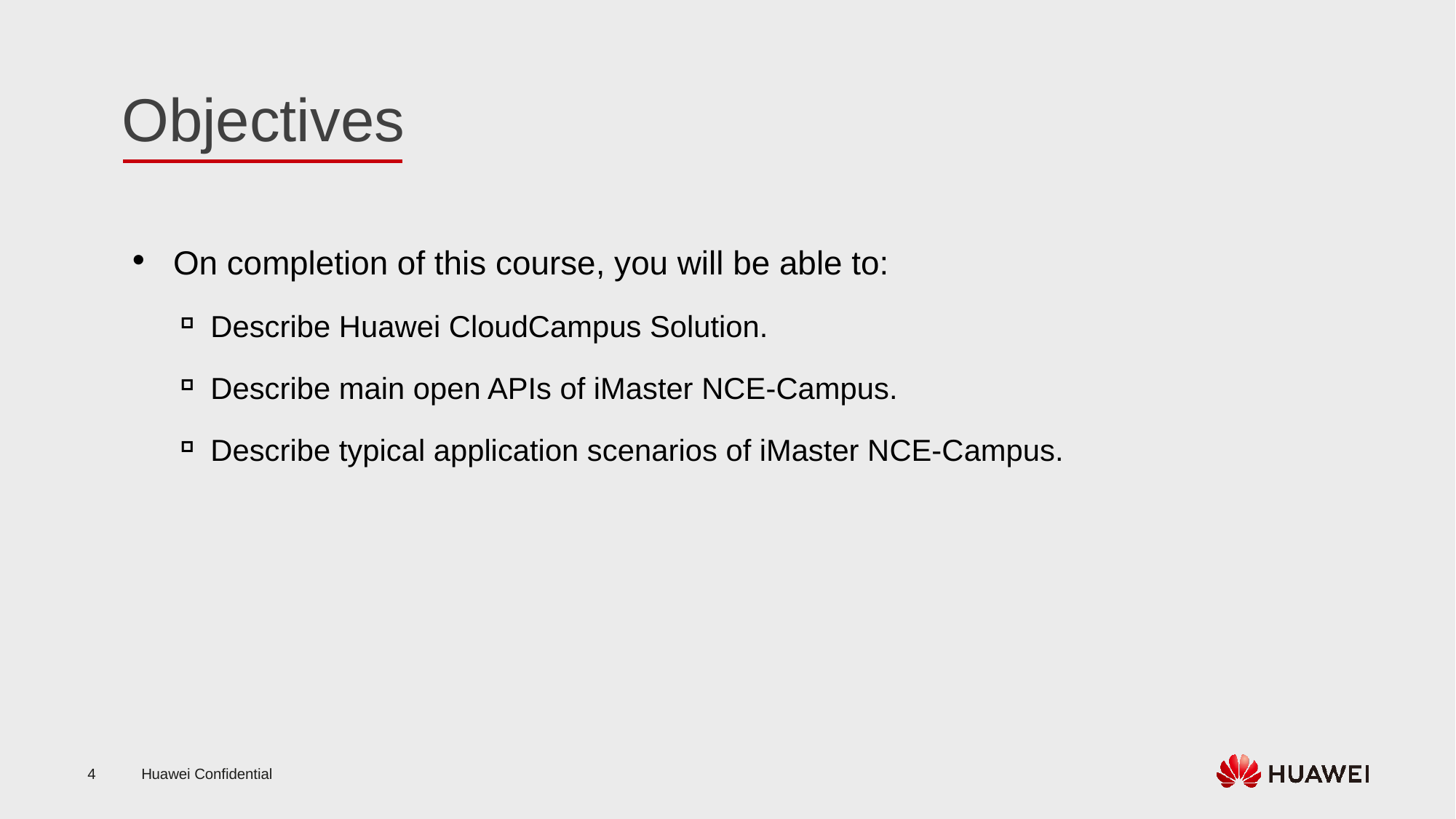

On completion of this course, you will be able to:
Describe Huawei CloudCampus Solution.
Describe main open APIs of iMaster NCE-Campus.
Describe typical application scenarios of iMaster NCE-Campus.